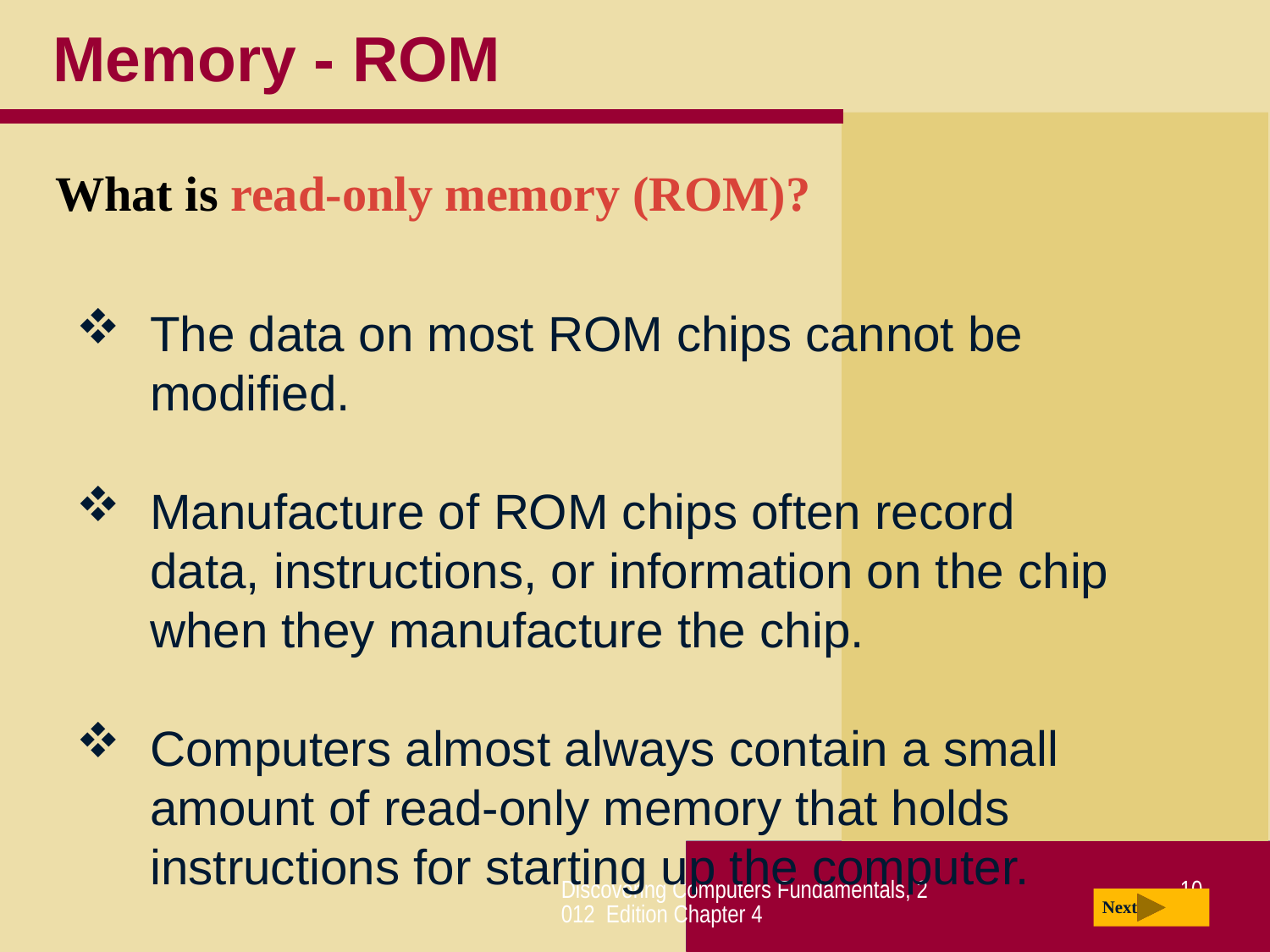

# Memory - ROM
What is read-only memory (ROM)?
The data on most ROM chips cannot be modified.

Manufacture of ROM chips often record data, instructions, or information on the chip when they manufacture the chip.

Computers almost always contain a small amount of read-only memory that holds instructions for starting up the computer.
Discovering Computers Fundamentals, 2012  Edition Chapter 4
10

Next